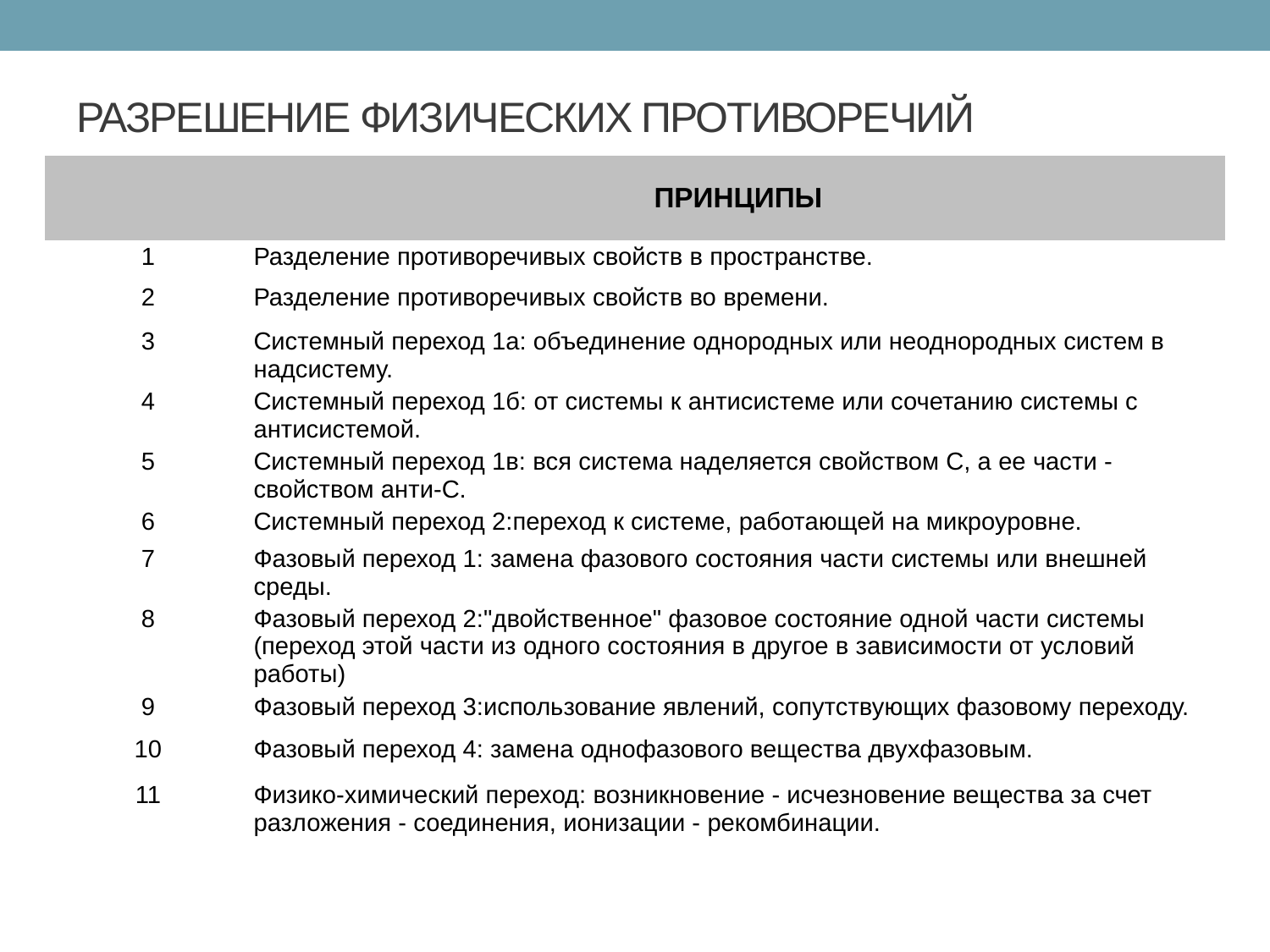

# РАЗРЕШЕНИЕ ФИЗИЧЕСКИХ ПРОТИВОРЕЧИЙ
|  | ПРИНЦИПЫ |
| --- | --- |
| 1 | Разделение противоречивых свойств в пространстве. |
| 2 | Разделение противоречивых свойств во времени. |
| 3 | Системный переход 1а: объединение однородных или неоднородных систем в надсистему. |
| 4 | Системный переход 1б: от системы к антисистеме или сочетанию системы с антисистемой. |
| 5 | Системный переход 1в: вся система наделяется свойством С, а ее части - свойством анти-С. |
| 6 | Системный переход 2:переход к системе, работающей на микроуровне. |
| 7 | Фазовый переход 1: замена фазового состояния части системы или внешней среды. |
| 8 | Фазовый переход 2:"двойственное" фазовое состояние одной части системы (переход этой части из одного состояния в другое в зависимости от условий работы) |
| 9 | Фазовый переход 3:использование явлений, сопутствующих фазовому переходу. |
| 10 | Фазовый переход 4: замена однофазового вещества двухфазовым. |
| 11 | Физико-химический переход: возникновение - исчезновение вещества за счет разложения - соединения, ионизации - рекомбинации. |